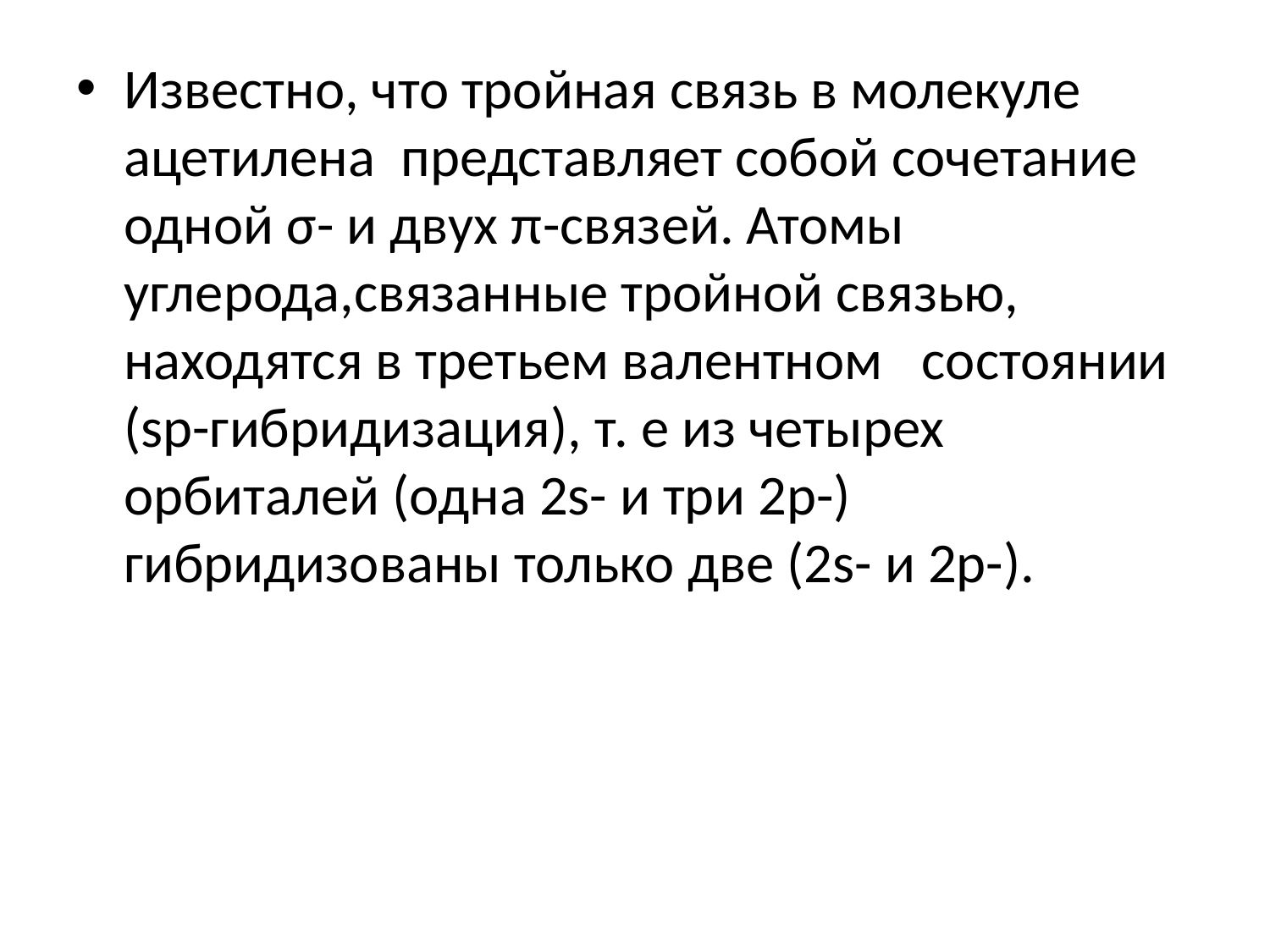

Известно, что тройная связь в молекуле ацетилена  представляет собой сочетание одной σ- и двух π-связей. Атомы углерода,связанные тройной связью, находятся в третьем валентном   состоянии (sp-гибридизация), т. е из четырех орбиталей (одна 2s- и три 2р-) гибридизованы только две (2s- и 2р-).